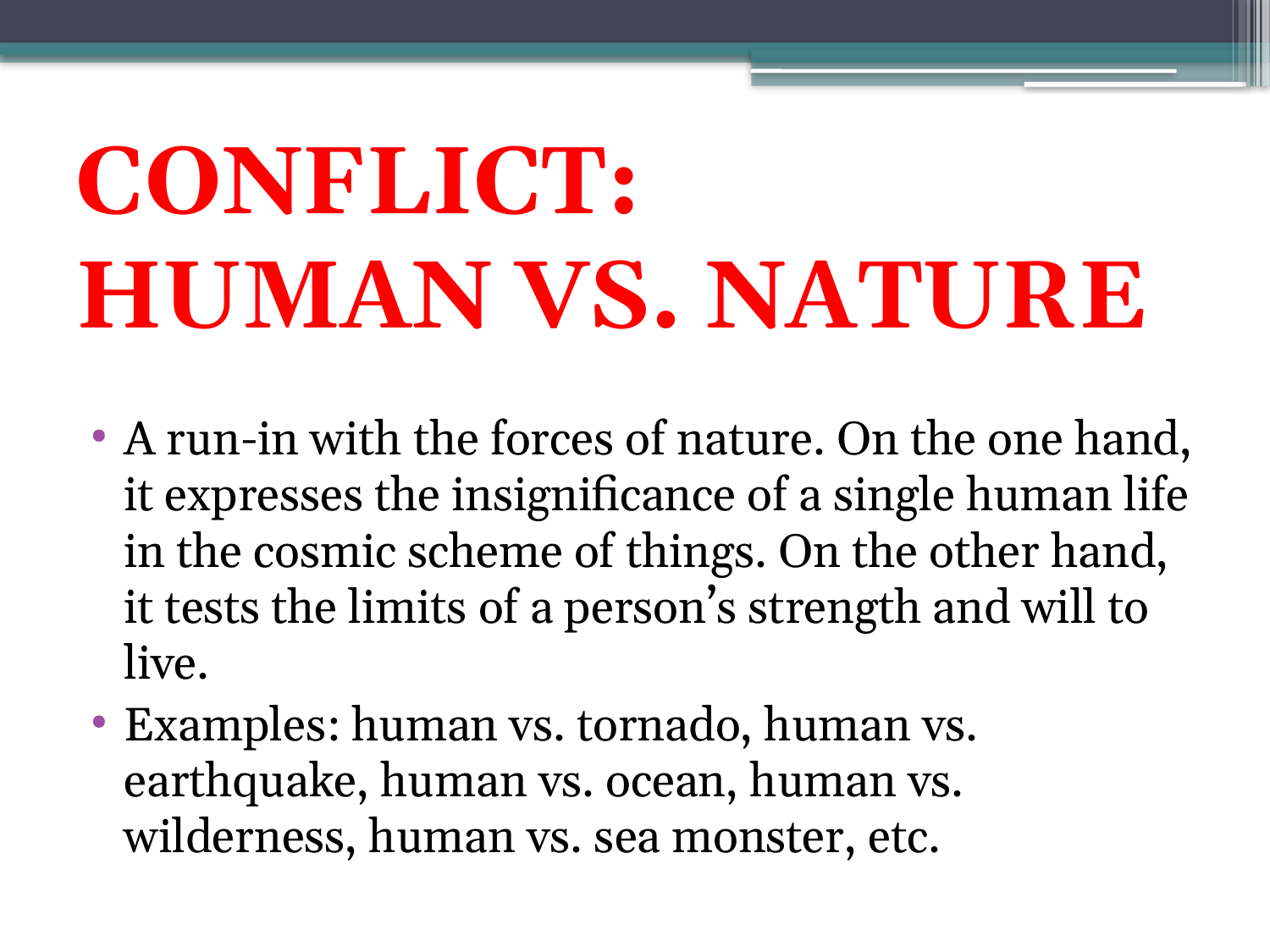

# CONFLICT: HUMAN VS. NATURE
A run-in with the forces of nature. On the one hand, it expresses the insignificance of a single human life in the cosmic scheme of things. On the other hand, it tests the limits of a person’s strength and will to live.
Examples: human vs. tornado, human vs. earthquake, human vs. ocean, human vs. wilderness, human vs. sea monster, etc.